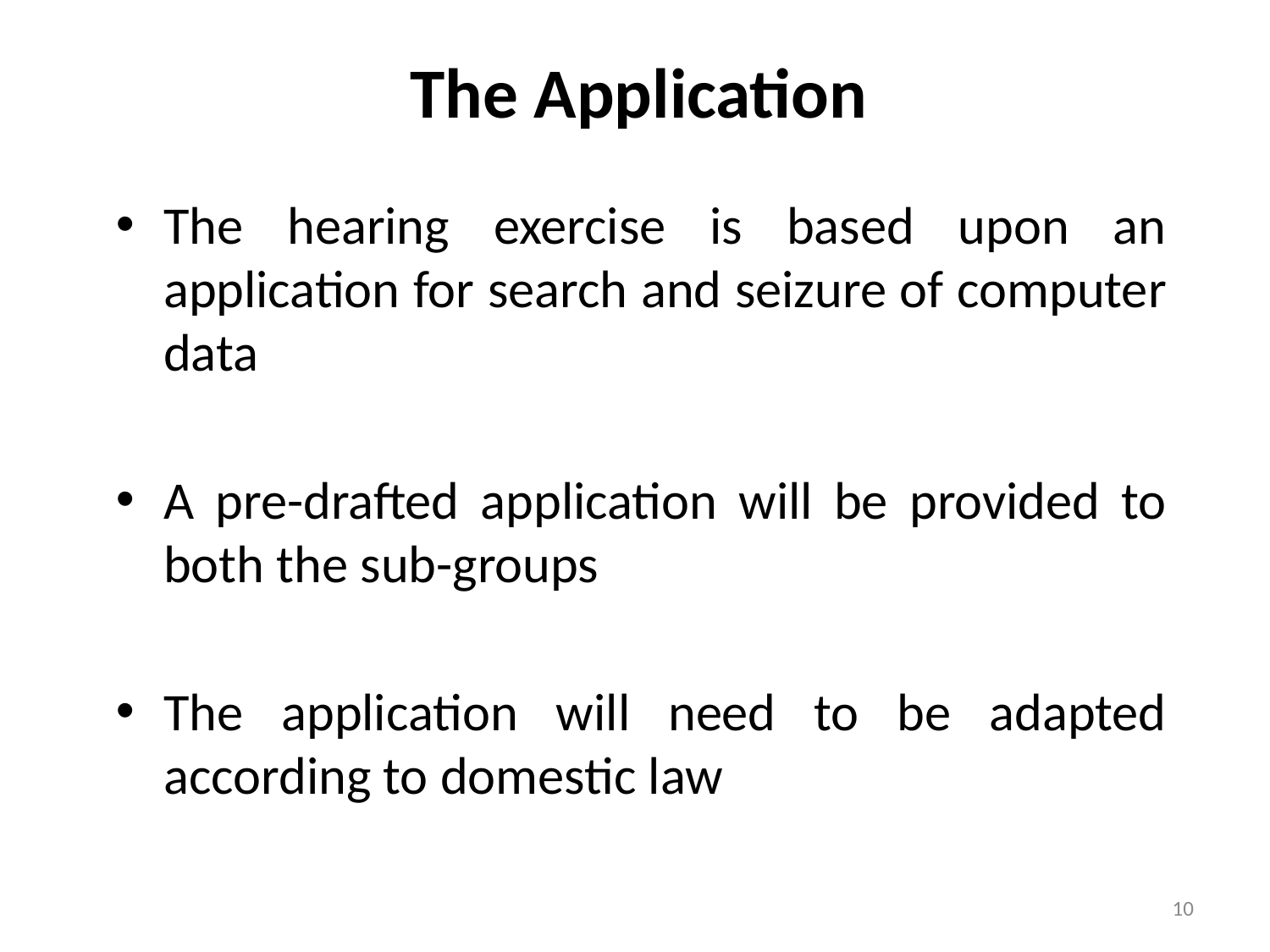

The Application
The hearing exercise is based upon an application for search and seizure of computer data

A pre-drafted application will be provided to both the sub-groups

The application will need to be adapted according to domestic law
10